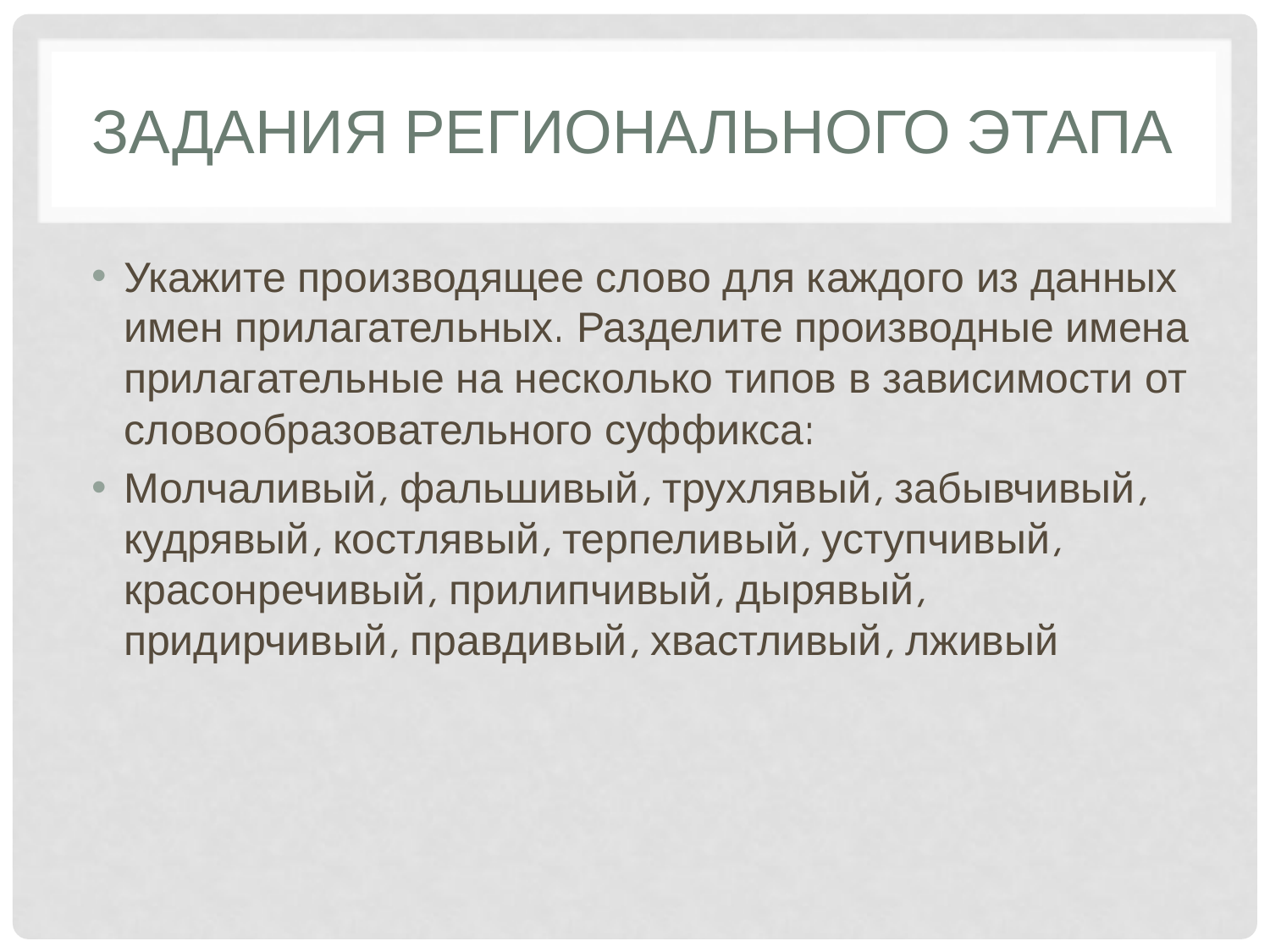

# Задания регионального этапа
Укажите производящее слово для каждого из данных имен прилагательных. Разделите производные имена прилагательные на несколько типов в зависимости от словообразовательного суффикса:
Молчаливый, фальшивый, трухлявый, забывчивый, кудрявый, костлявый, терпеливый, уступчивый, красонречивый, прилипчивый, дырявый, придирчивый, правдивый, хвастливый, лживый